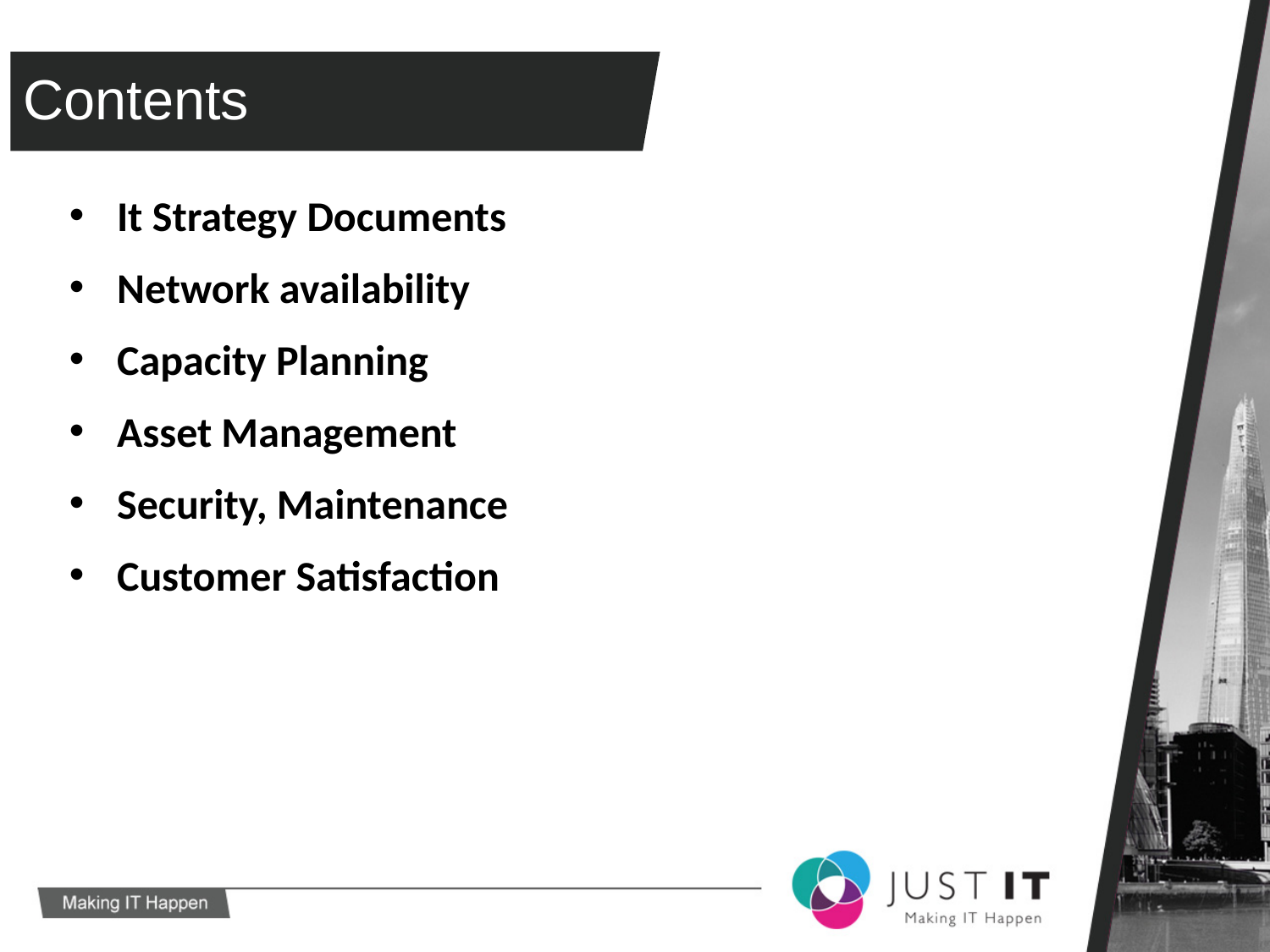

# Contents

It Strategy Documents
Network availability
Capacity Planning
Asset Management
Security, Maintenance
Customer Satisfaction